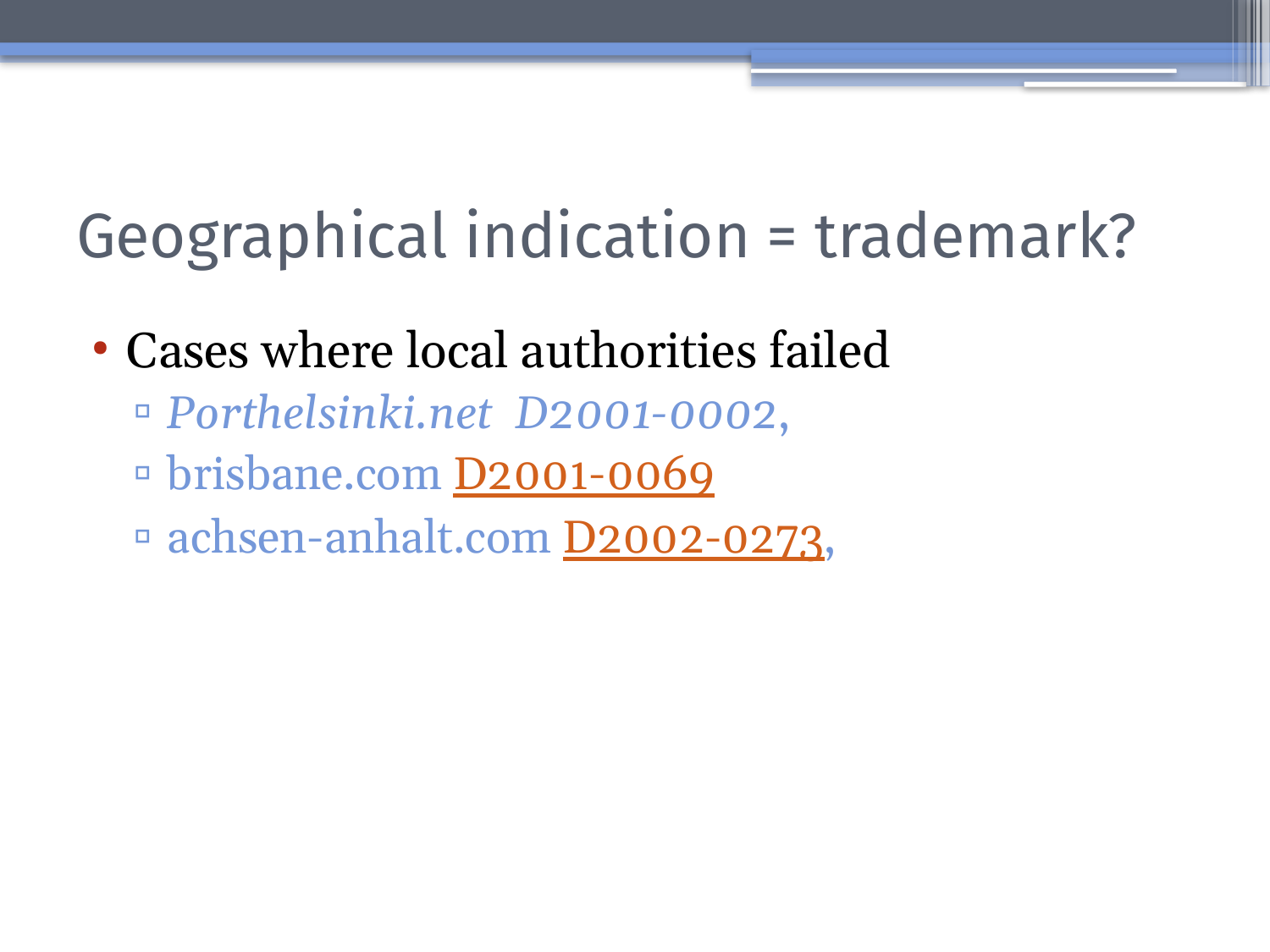

# Geographical indication = trademark?
Cases where local authorities failed
Porthelsinki.net  D2001-0002,
brisbane.com D2001-0069
achsen-anhalt.com D2002-0273,